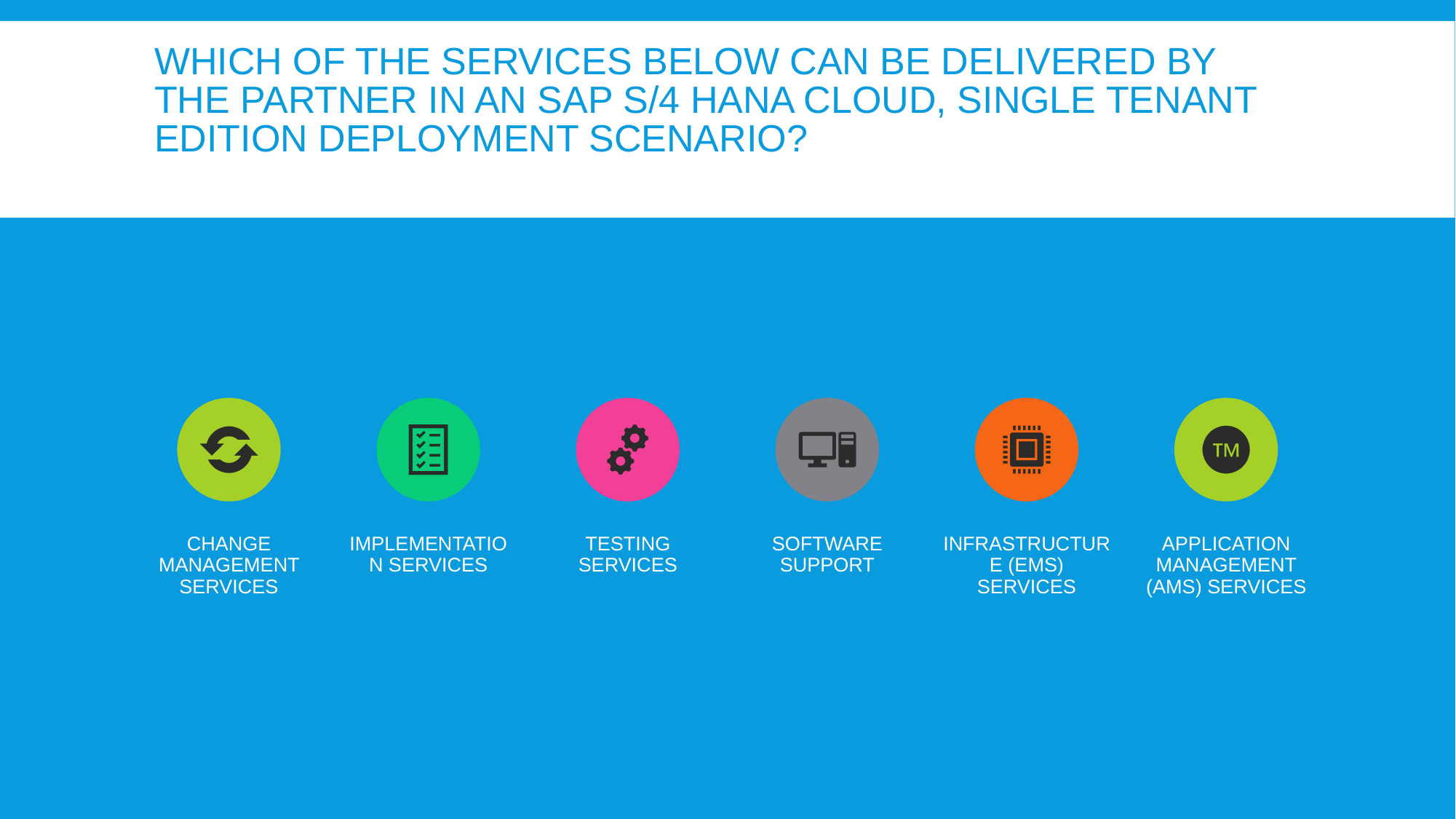

# Which of the services below can be delivered by the partner in an SAP S/4 HANA Cloud, Single Tenant Edition deployment scenario?
Change Management Services
Implementation Services
Testing Services
Software Support
Infrastructure (EMS) Services
Application Management (AMS) Services